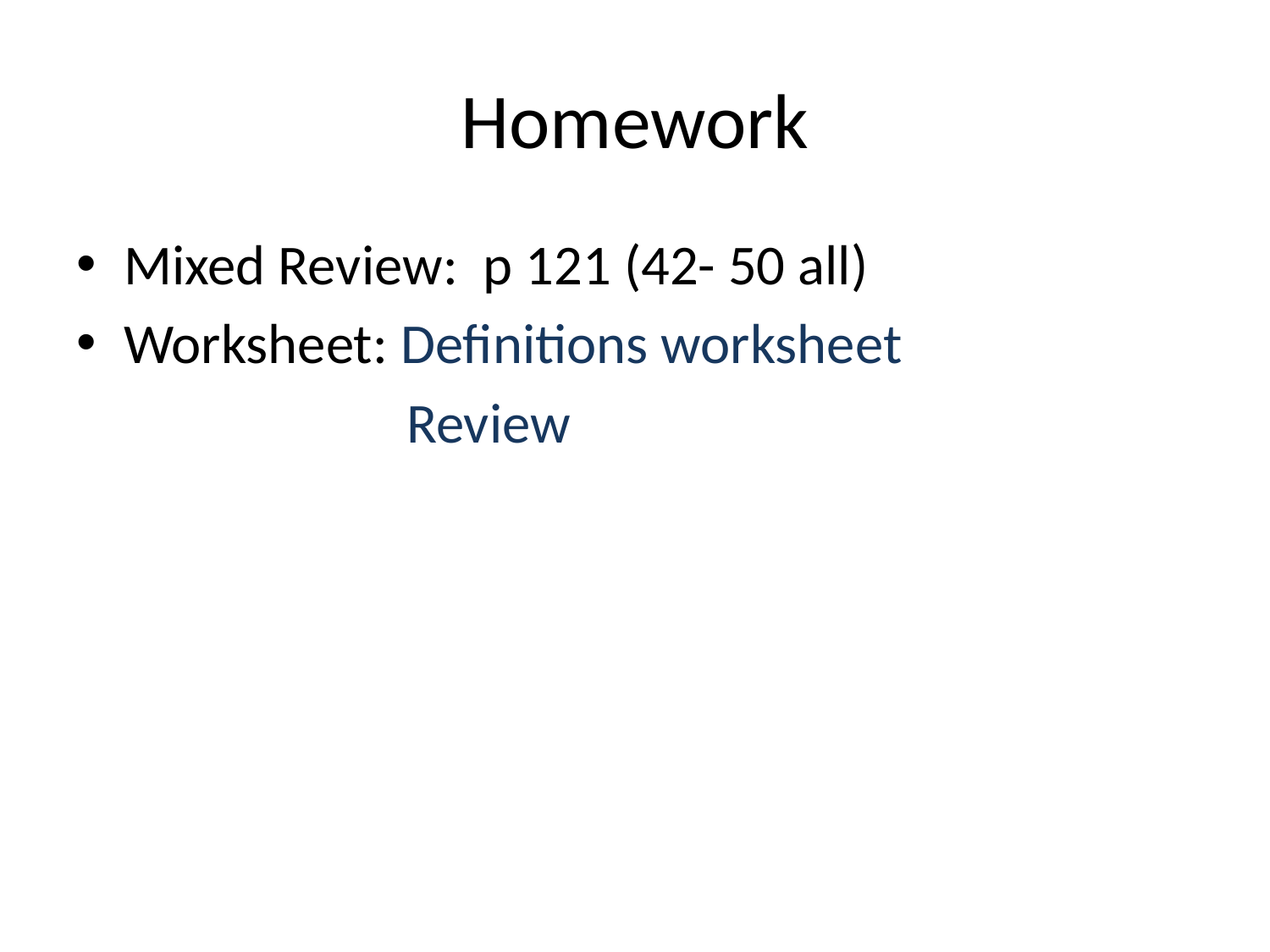

# Homework
Mixed Review:  p 121 (42- 50 all)
Worksheet: Definitions worksheet
                          Review